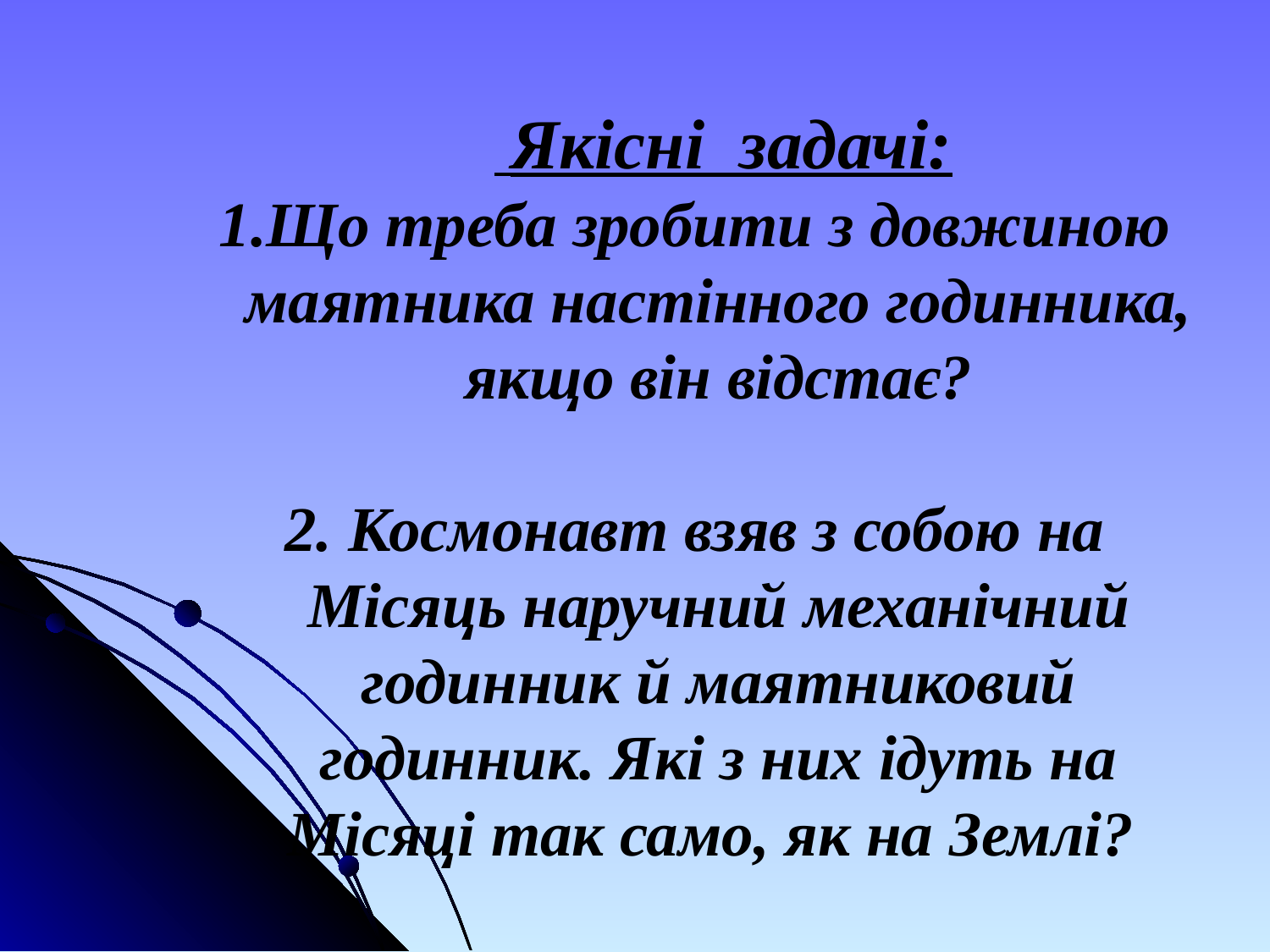

Якісні  задачі:
Що треба зробити з довжиною маятника настінного годинника, якщо він відстає?

2. Космонавт взяв з собою на Місяць наручний механічний годинник й маятниковий годинник. Які з них ідуть на Місяці так само, як на Землі?